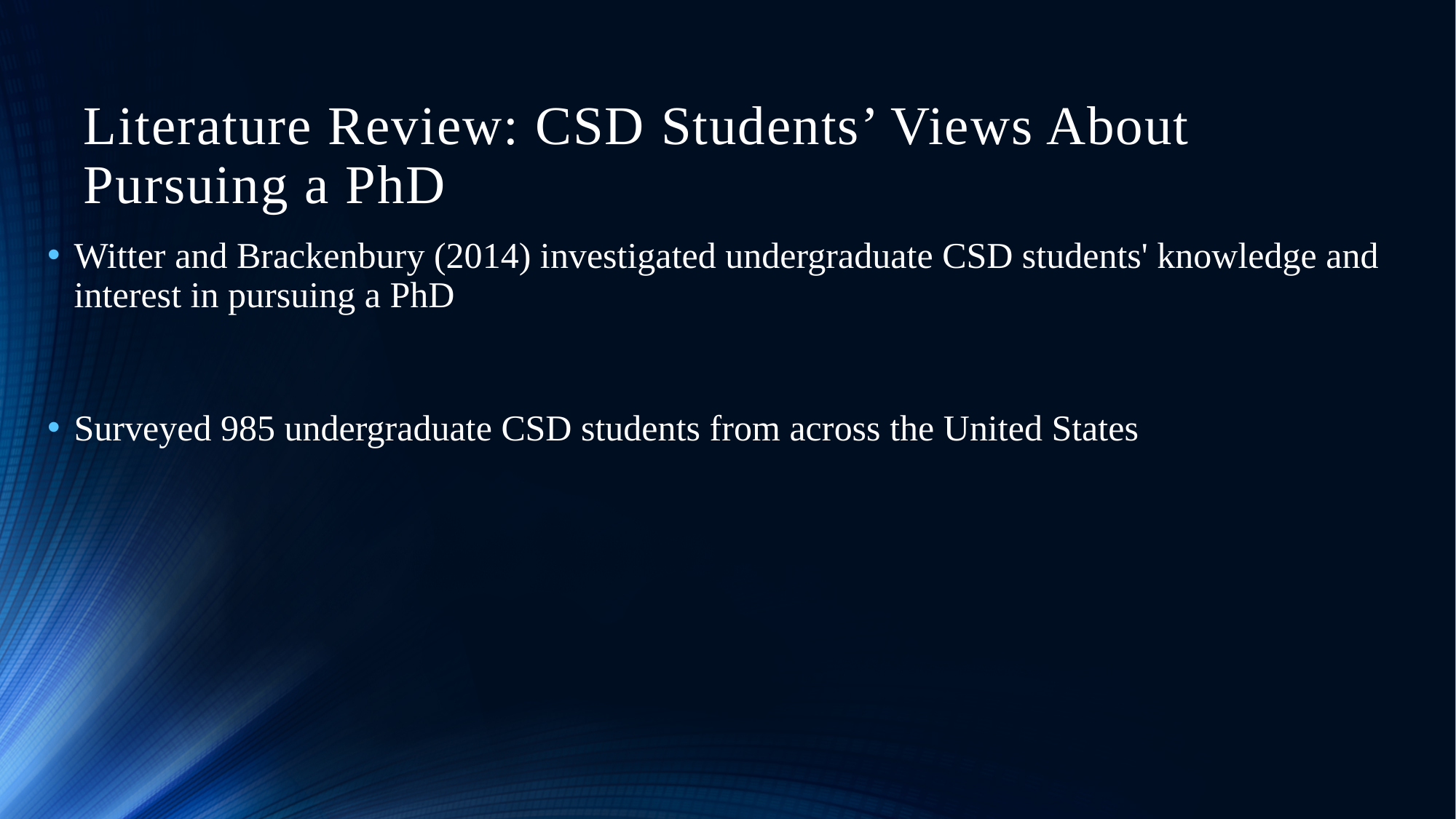

# Literature Review: CSD Students’ Views About Pursuing a PhD
Witter and Brackenbury (2014) investigated undergraduate CSD students' knowledge and interest in pursuing a PhD

Surveyed 985 undergraduate CSD students from across the United States